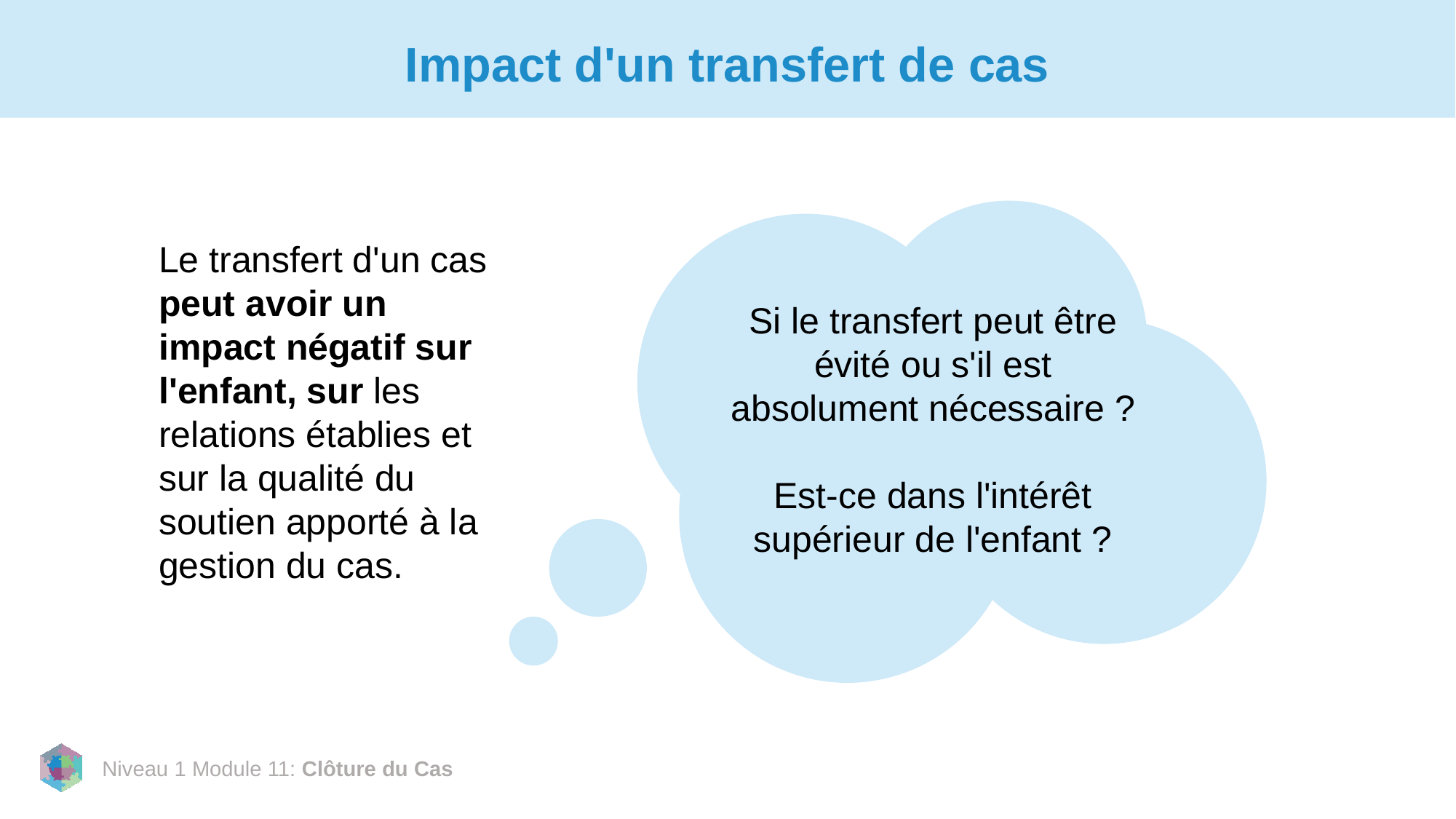

# Impact d'un transfert de cas

Le transfert d'un cas peut avoir un impact négatif sur l'enfant, sur les relations établies et sur la qualité du soutien apporté à la gestion du cas.
Si le transfert peut être évité ou s'il est absolument nécessaire ?

Est-ce dans l'intérêt supérieur de l'enfant ?